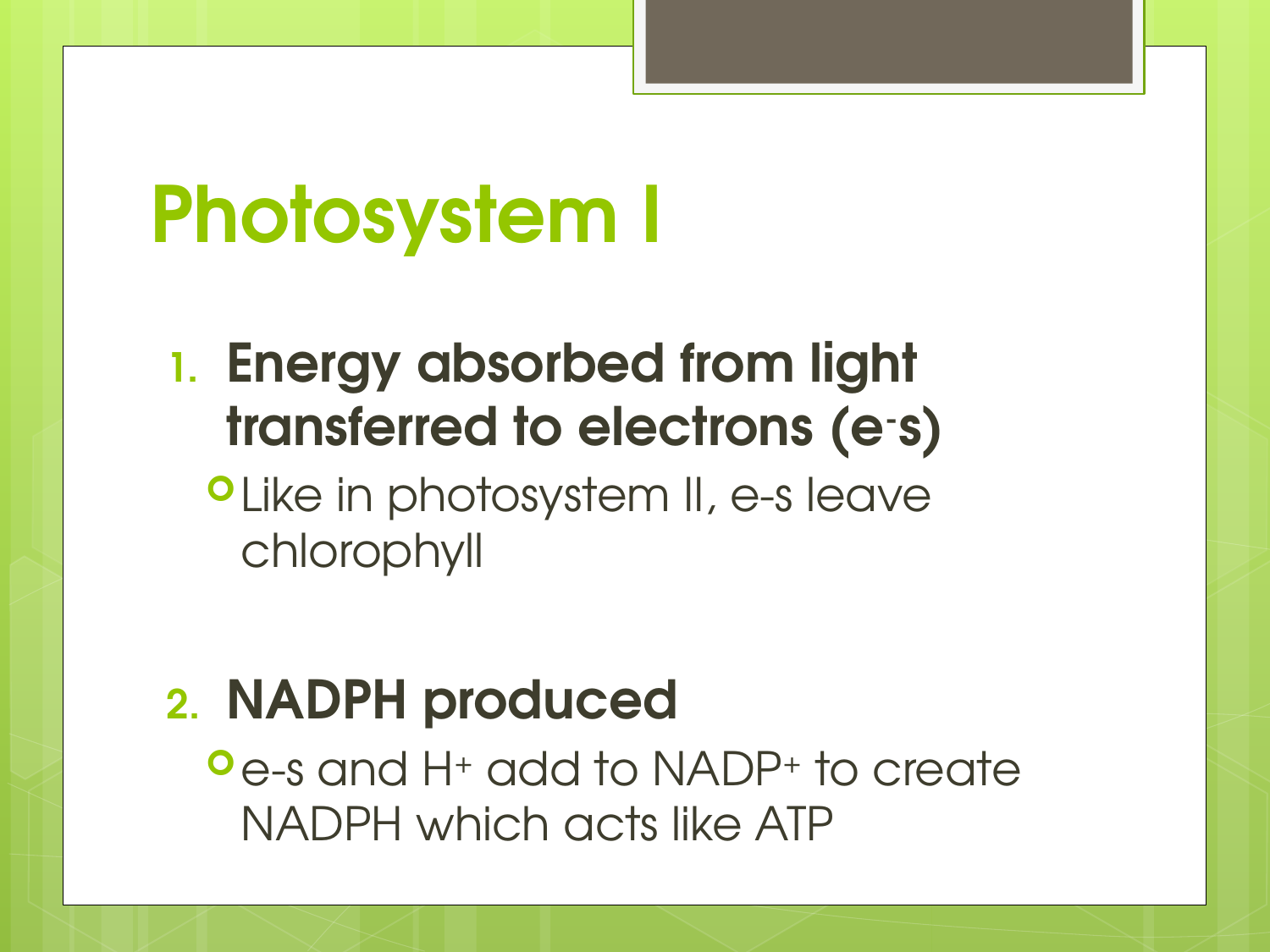

# Photosystem I
Energy absorbed from light transferred to electrons (e-s)
Like in photosystem II, e-s leave chlorophyll

NADPH produced
e-s and H+ add to NADP+ to create NADPH which acts like ATP